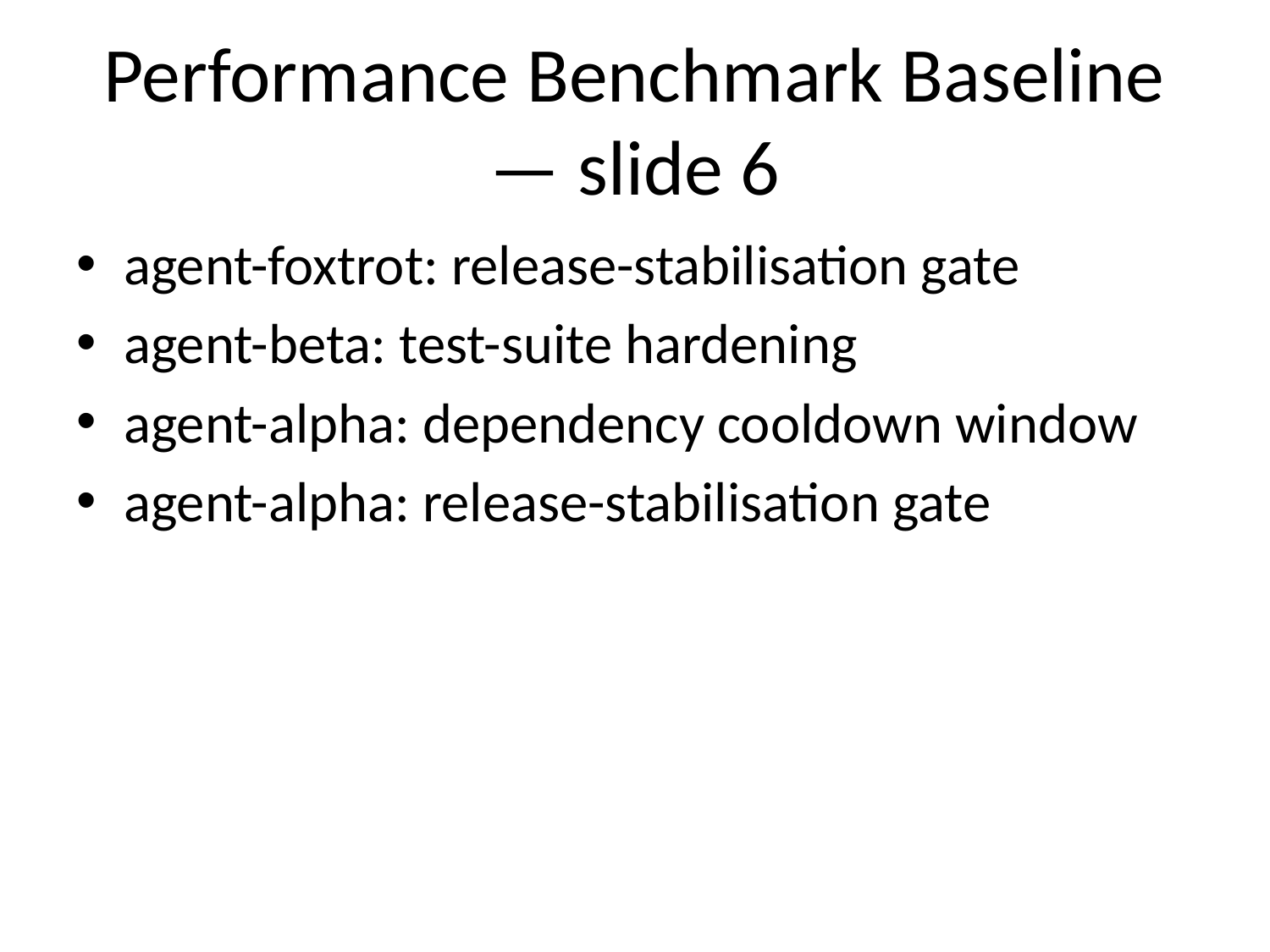

# Performance Benchmark Baseline — slide 6
agent-foxtrot: release-stabilisation gate
agent-beta: test-suite hardening
agent-alpha: dependency cooldown window
agent-alpha: release-stabilisation gate